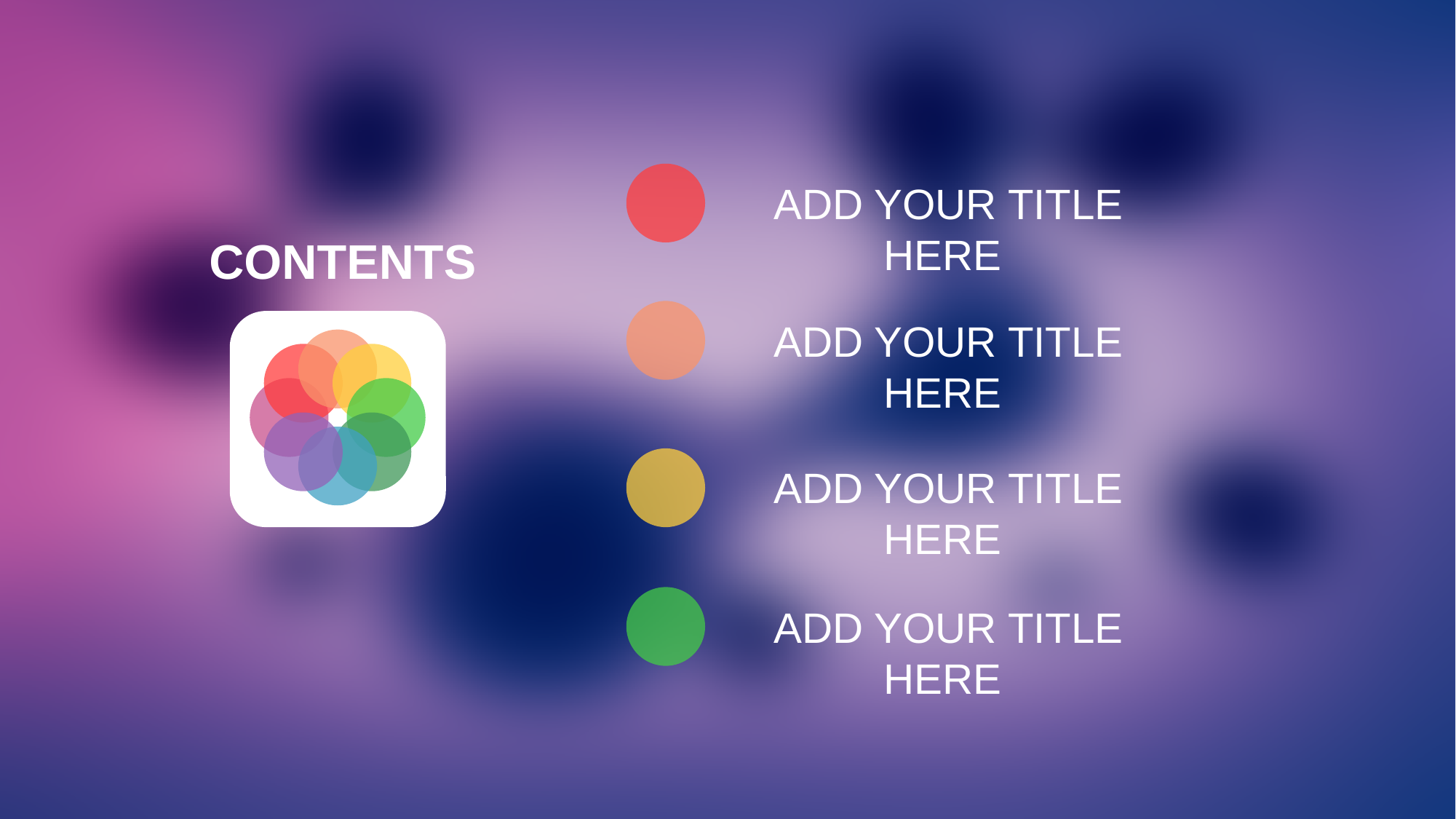

ADD YOUR TITLE HERE
CONTENTS

ADD YOUR TITLE HERE

ADD YOUR TITLE HERE

ADD YOUR TITLE HERE